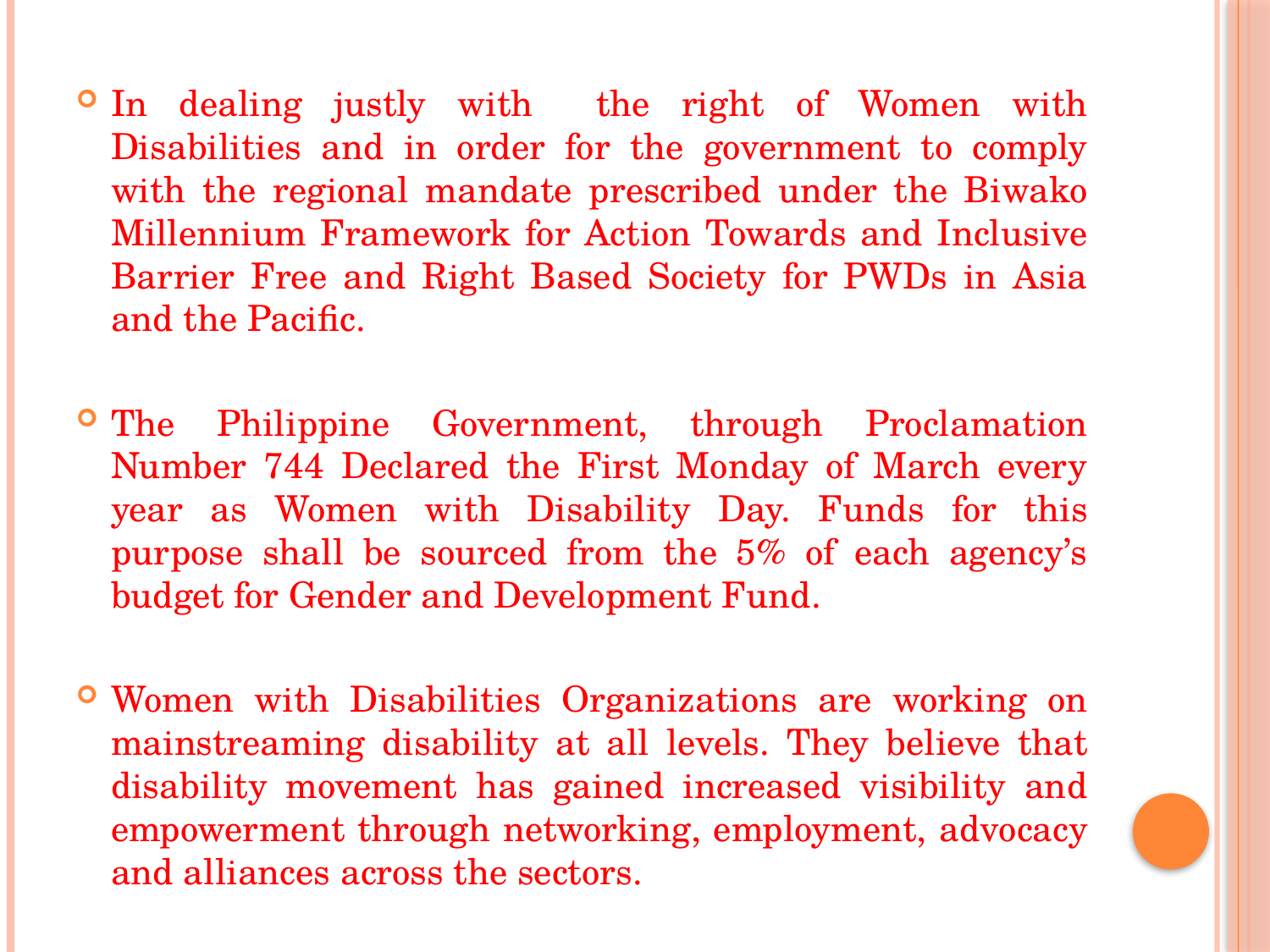

In dealing justly with  the right of Women with Disabilities and in order for the government to comply with the regional mandate prescribed under the Biwako Millennium Framework for Action Towards and Inclusive Barrier Free and Right Based Society for PWDs in Asia and the Pacific.

The Philippine Government, through Proclamation Number 744 Declared the First Monday of March every year as Women with Disability Day. Funds for this purpose shall be sourced from the 5% of each agency’s budget for Gender and Development Fund.

Women with Disabilities Organizations are working on mainstreaming disability at all levels. They believe that disability movement has gained increased visibility and empowerment through networking, employment, advocacy and alliances across the sectors.